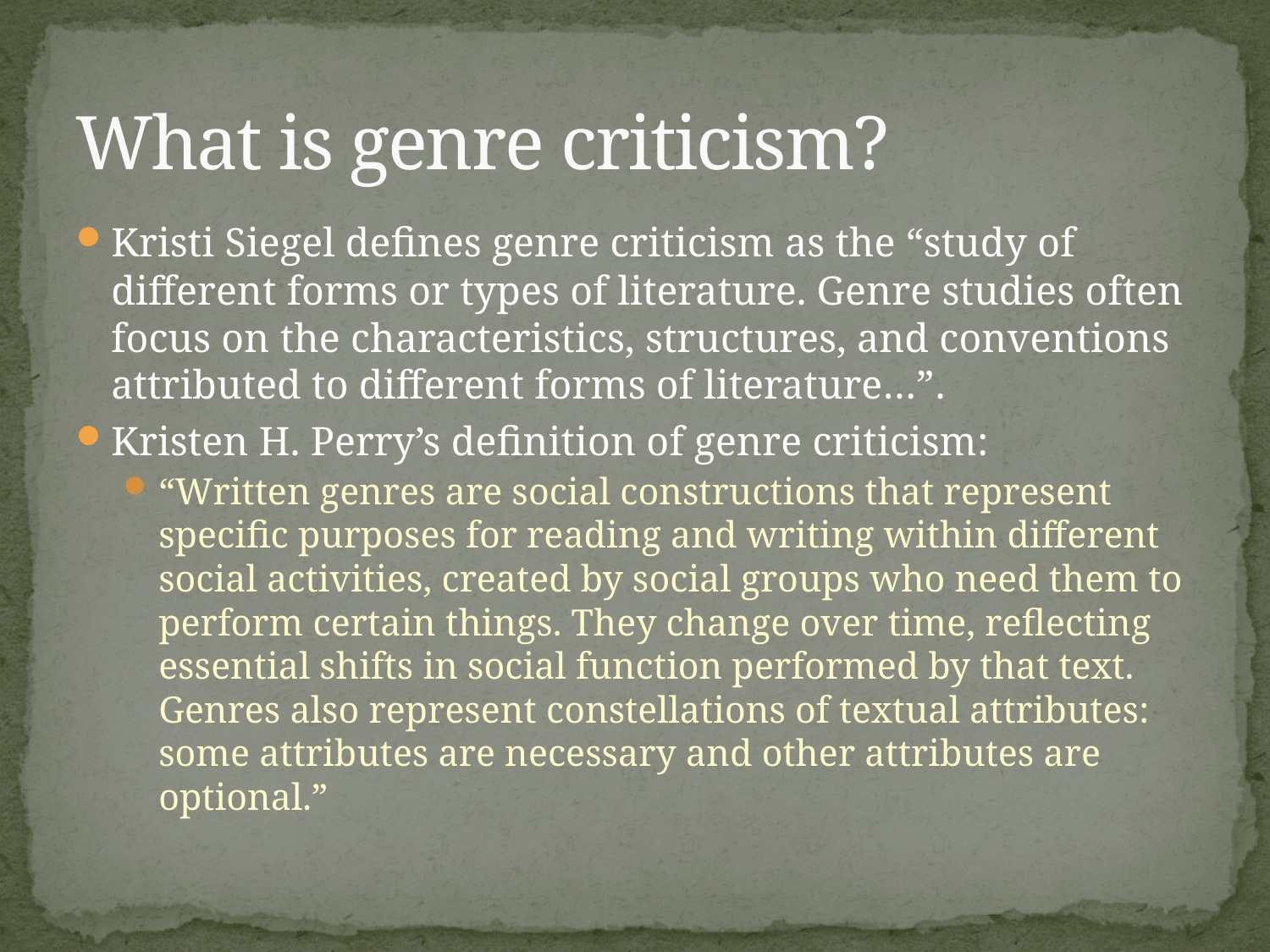

# What is genre criticism?
Kristi Siegel defines genre criticism as the “study of different forms or types of literature. Genre studies often focus on the characteristics, structures, and conventions attributed to different forms of literature…”.
Kristen H. Perry’s definition of genre criticism:
“Written genres are social constructions that represent specific purposes for reading and writing within different social activities, created by social groups who need them to perform certain things. They change over time, reflecting essential shifts in social function performed by that text. Genres also represent constellations of textual attributes: some attributes are necessary and other attributes are optional.”